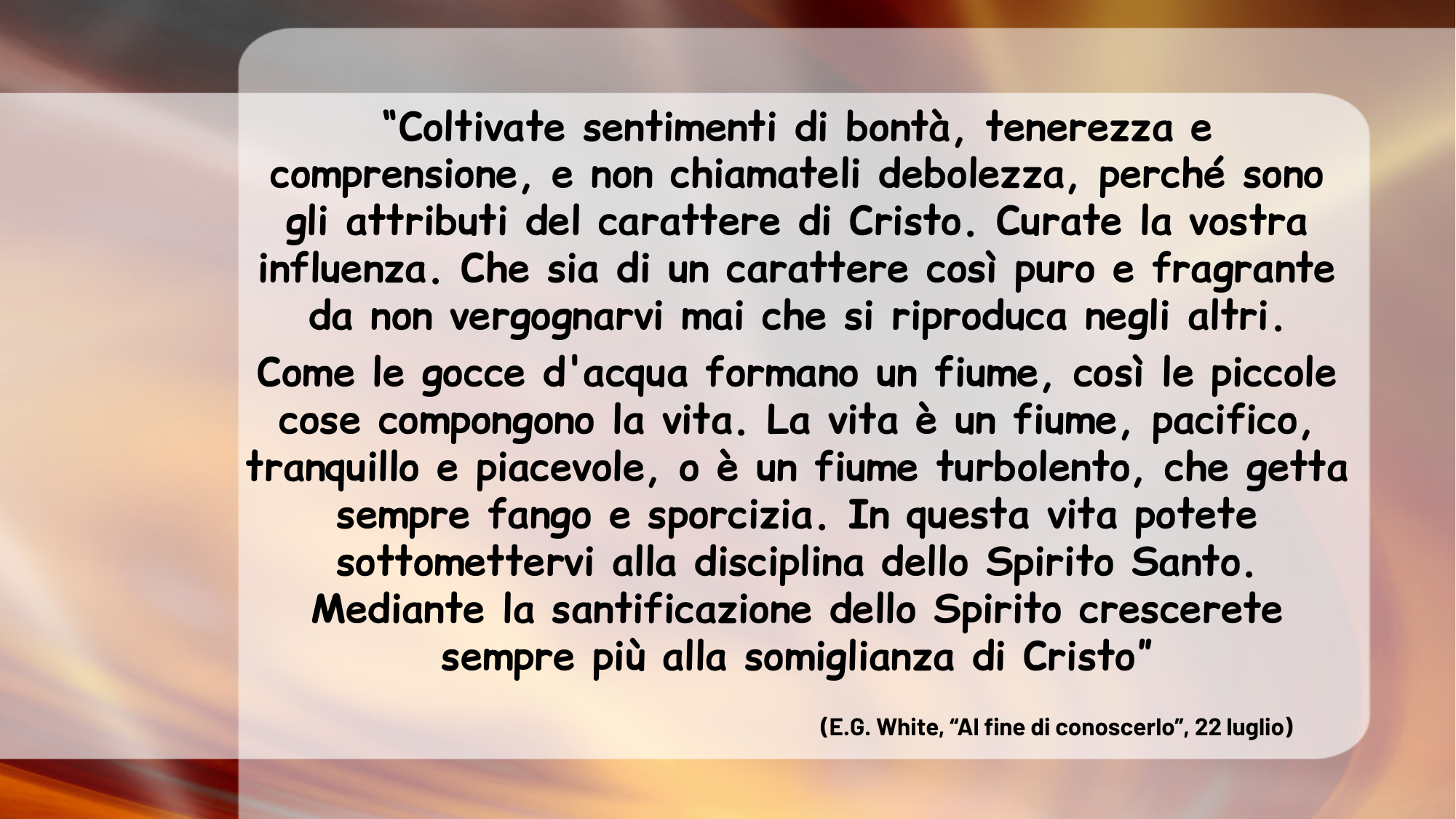

“Coltivate sentimenti di bontà, tenerezza e comprensione, e non chiamateli debolezza, perché sono gli attributi del carattere di Cristo. Curate la vostra influenza. Che sia di un carattere così puro e fragrante da non vergognarvi mai che si riproduca negli altri.
Come le gocce d'acqua formano un fiume, così le piccole cose compongono la vita. La vita è un fiume, pacifico, tranquillo e piacevole, o è un fiume turbolento, che getta sempre fango e sporcizia. In questa vita potete sottomettervi alla disciplina dello Spirito Santo. Mediante la santificazione dello Spirito crescerete sempre più alla somiglianza di Cristo”
(E.G. White, “Al fine di conoscerlo”, 22 luglio)